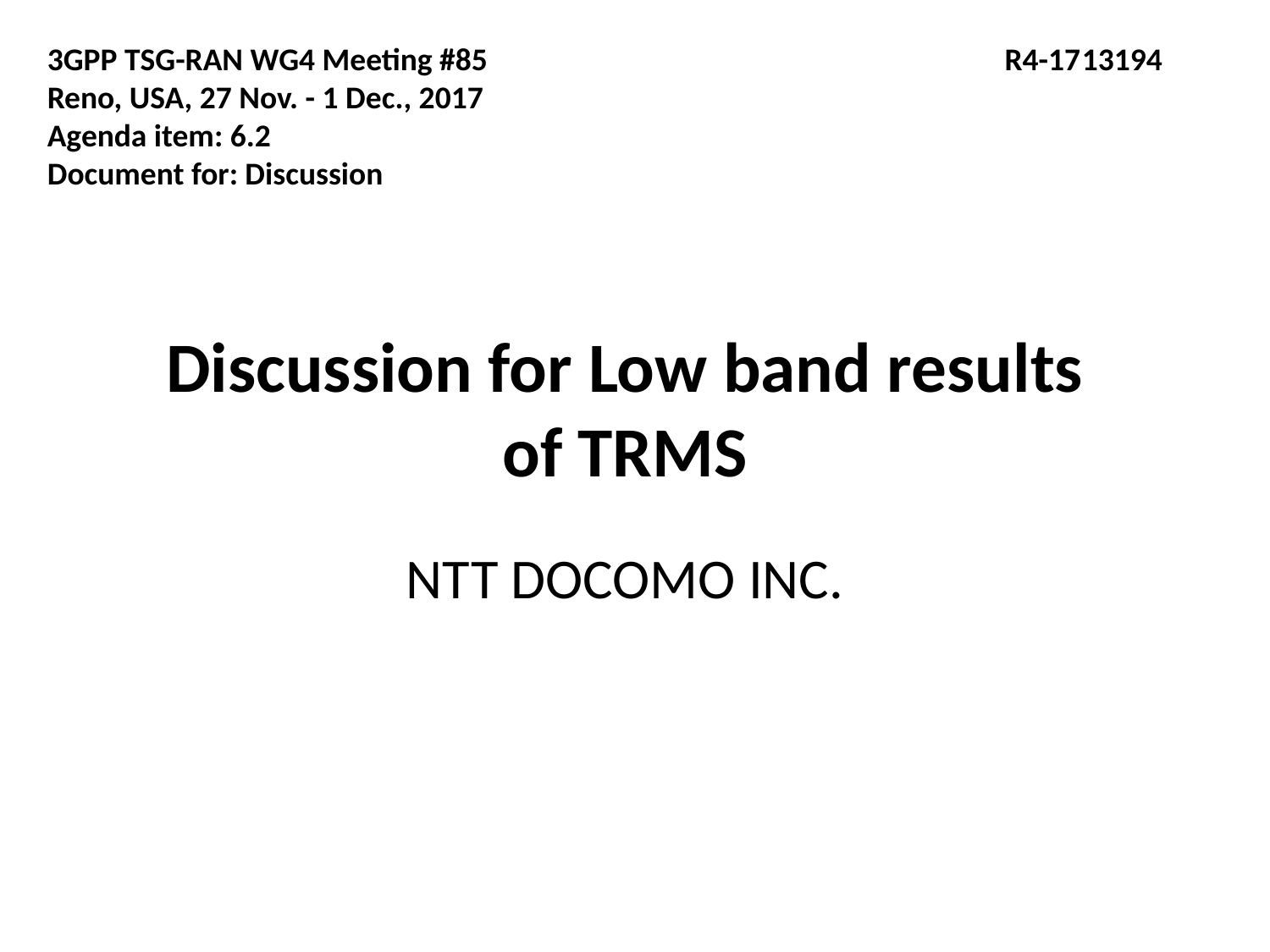

3GPP TSG-RAN WG4 Meeting #85                                                                        R4-1713194
Reno, USA, 27 Nov. - 1 Dec., 2017
Agenda item: 6.2
Document for: Discussion

# Discussion for Low band results of TRMS
NTT DOCOMO INC.